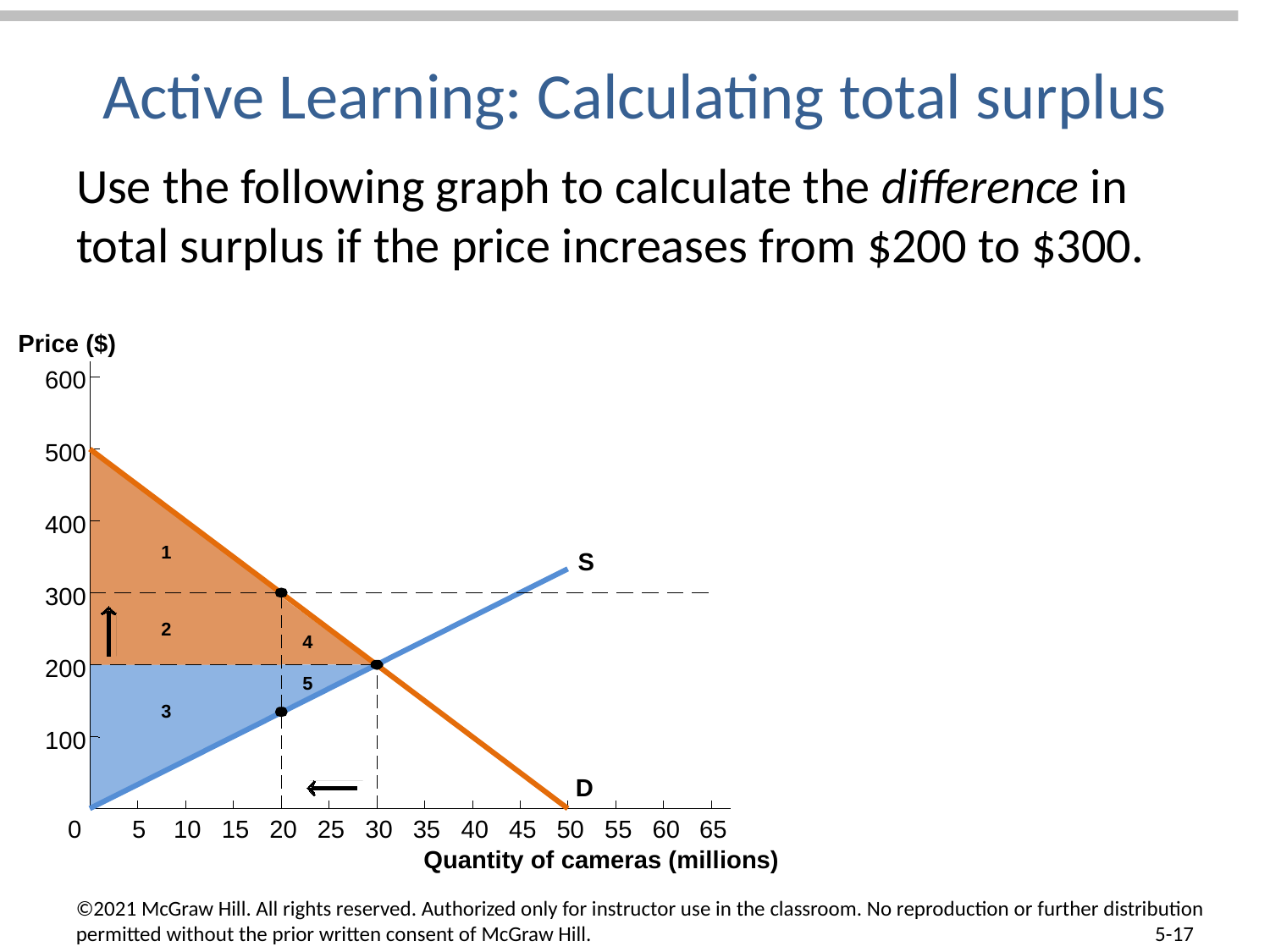

# Active Learning: Calculating total surplus
Use the following graph to calculate the difference in total surplus if the price increases from $200 to $300.
Price ($)

600

500

400

1
S

300

2

4

200

5

3

100

D

0
5
10
15
20
25
30
35
40
45
50
55
60
65
Quantity of cameras (millions)